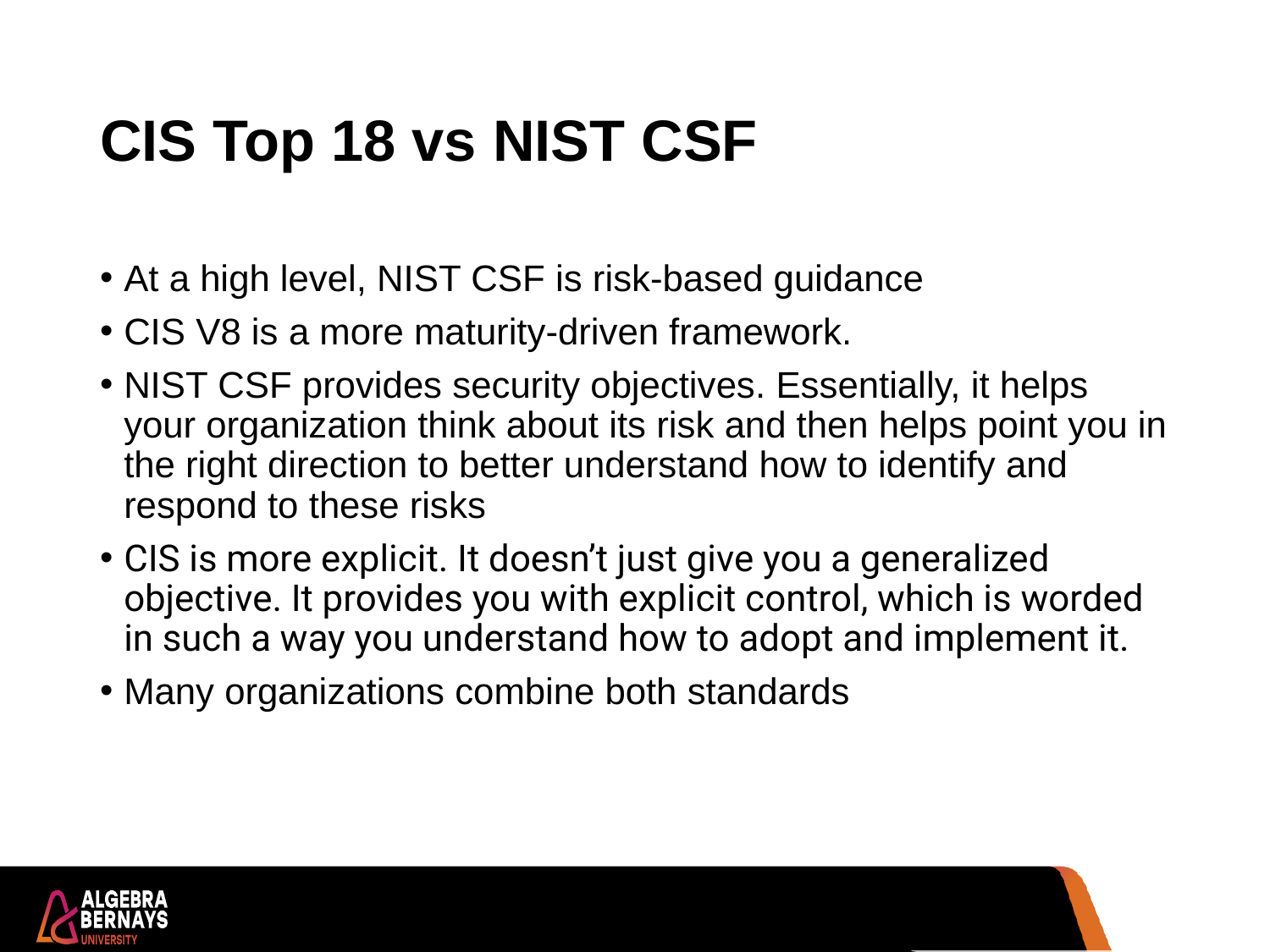

# CIS Top 18 vs NIST CSF
At a high level, NIST CSF is risk-based guidance
CIS V8 is a more maturity-driven framework.
NIST CSF provides security objectives. Essentially, it helps your organization think about its risk and then helps point you in the right direction to better understand how to identify and respond to these risks
CIS is more explicit. It doesn’t just give you a generalized objective. It provides you with explicit control, which is worded in such a way you understand how to adopt and implement it.
Many organizations combine both standards